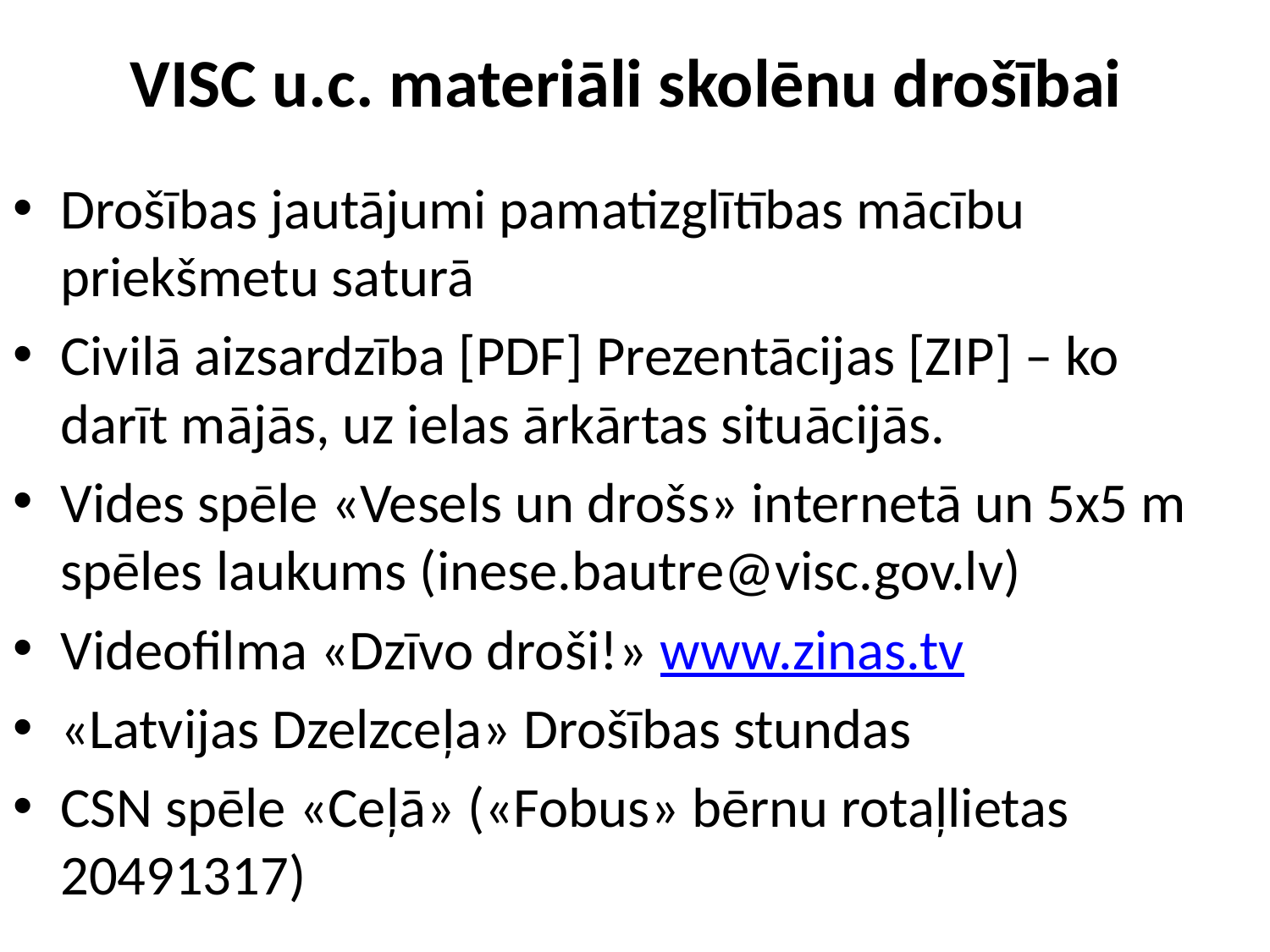

# VISC u.c. materiāli skolēnu drošībai
Drošības jautājumi pamatizglītības mācību priekšmetu saturā
Civilā aizsardzība [PDF] Prezentācijas [ZIP] – ko darīt mājās, uz ielas ārkārtas situācijās.
Vides spēle «Vesels un drošs» internetā un 5x5 m spēles laukums (inese.bautre@visc.gov.lv)
Videofilma «Dzīvo droši!» www.zinas.tv
«Latvijas Dzelzceļa» Drošības stundas
CSN spēle «Ceļā» («Fobus» bērnu rotaļlietas 20491317)